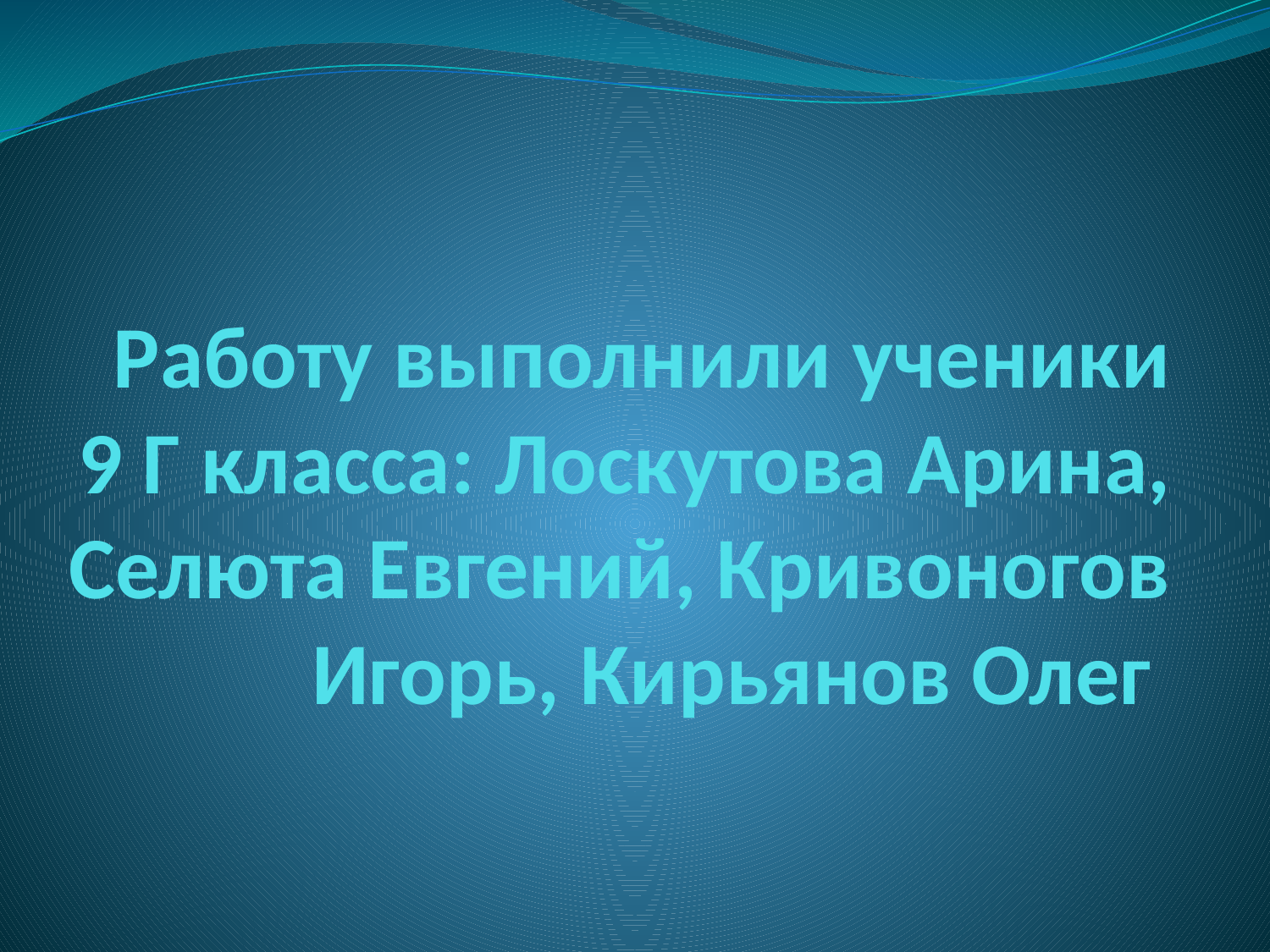

# Работу выполнили ученики 9 Г класса: Лоскутова Арина, Селюта Евгений, Кривоногов Игорь, Кирьянов Олег